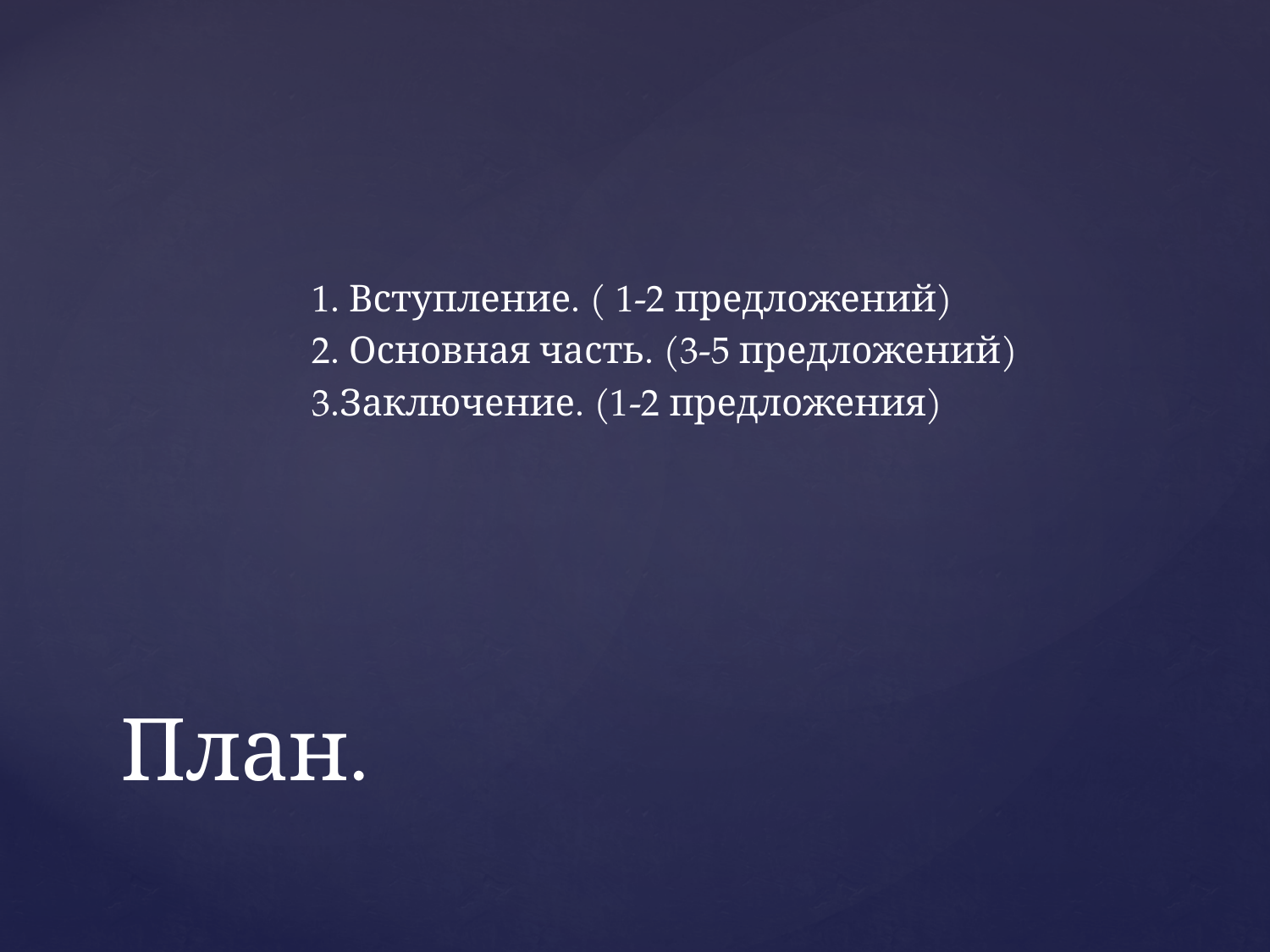

1. Вступление. ( 1-2 предложений)
2. Основная часть. (3-5 предложений)
3.Заключение. (1-2 предложения)
# План.